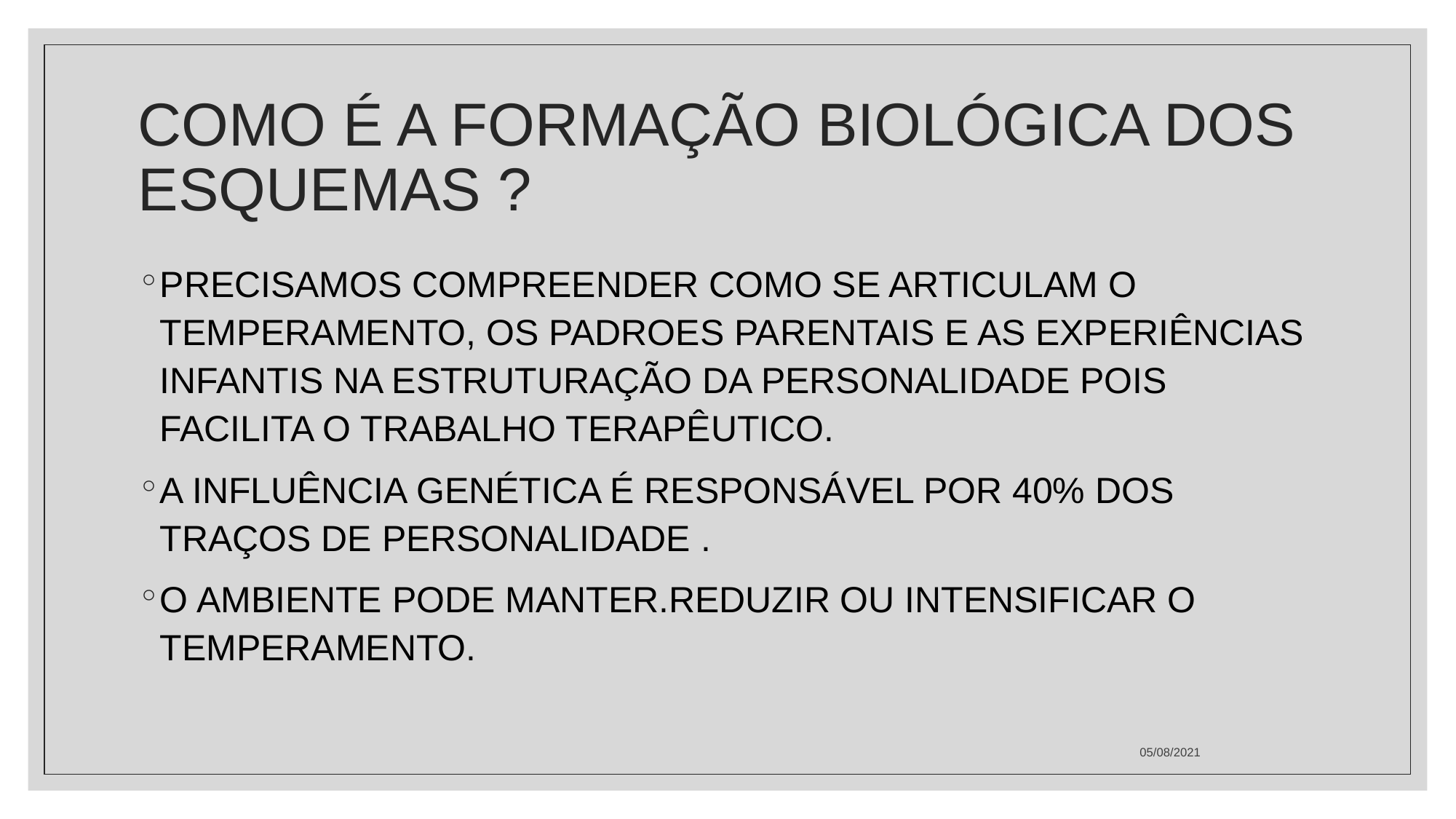

# COMO É A FORMAÇÃO BIOLÓGICA DOS ESQUEMAS ?
PRECISAMOS COMPREENDER COMO SE ARTICULAM O TEMPERAMENTO, OS PADROES PARENTAIS E AS EXPERIÊNCIAS INFANTIS NA ESTRUTURAÇÃO DA PERSONALIDADE POIS FACILITA O TRABALHO TERAPÊUTICO.
A INFLUÊNCIA GENÉTICA É RESPONSÁVEL POR 40% DOS TRAÇOS DE PERSONALIDADE .
O AMBIENTE PODE MANTER.REDUZIR OU INTENSIFICAR O TEMPERAMENTO.

05/08/2021